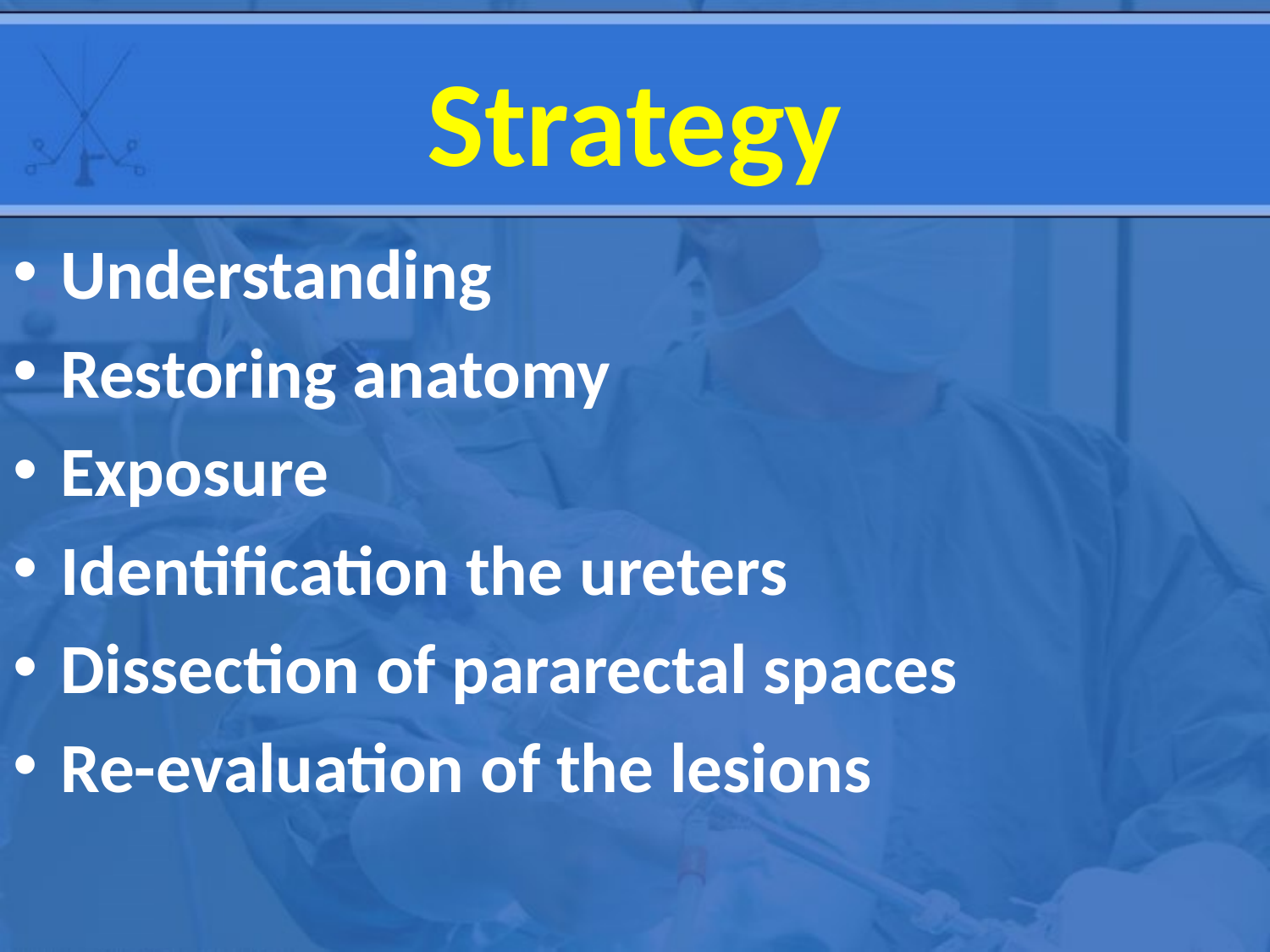

# Strategy
Understanding
Restoring anatomy
Exposure
Identification the ureters
Dissection of pararectal spaces
Re-evaluation of the lesions